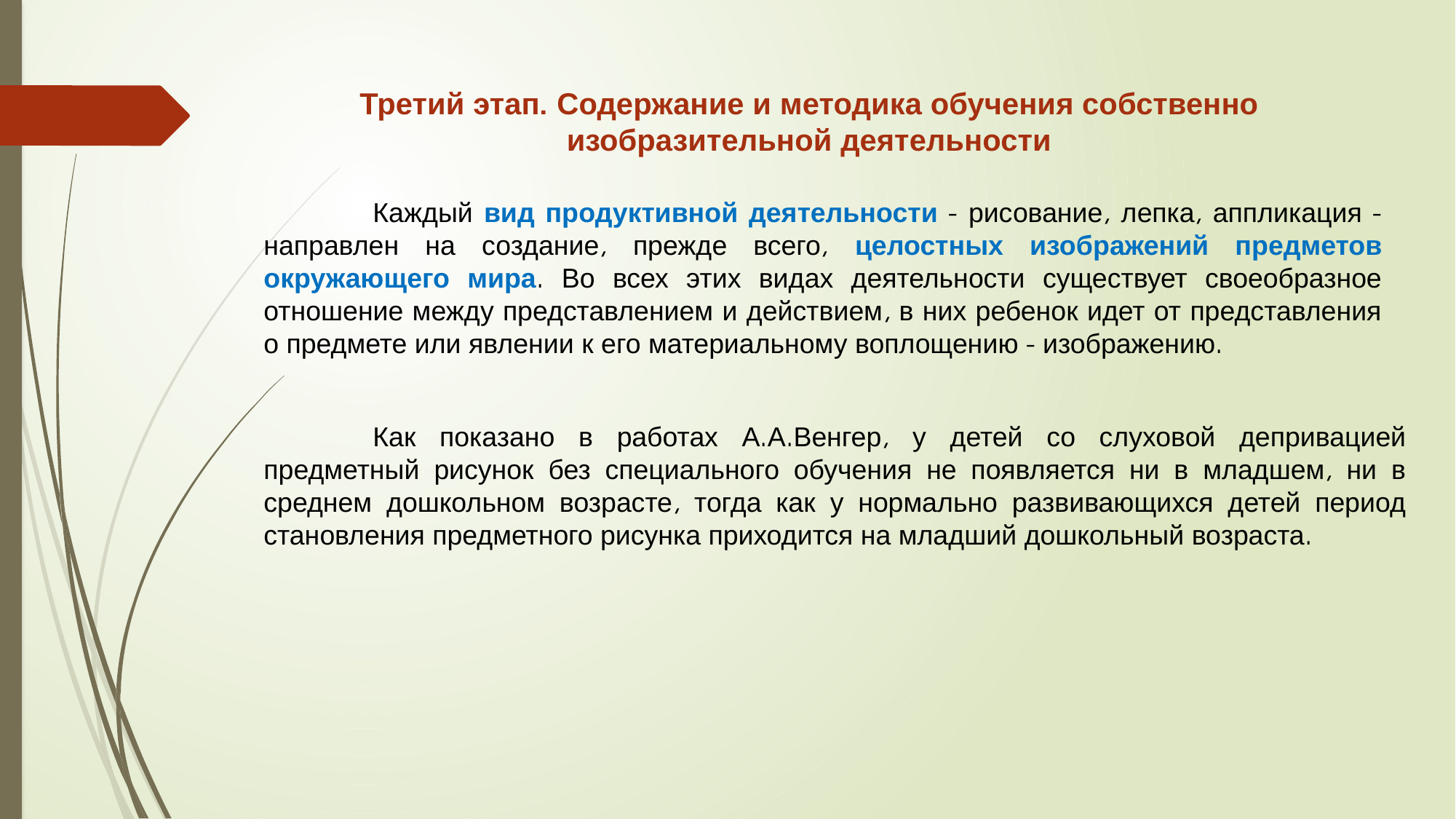

Третий этап. Содержание и методика обучения собственно изобразительной деятельности
	Каждый вид продуктивной деятельности - рисование, лепка, аппликация - направлен на создание, прежде всего, целостных изображений предметов окружающего мира. Во всех этих видах деятельности существует своеобразное отношение между представлением и действием, в них ребенок идет от представления о предмете или явлении к его материальному воплощению - изображению.
	Как показано в работах А.А.Венгер, у детей со слуховой депривацией предметный рисунок без специального обучения не появляется ни в младшем, ни в среднем дошкольном возрасте, тогда как у нормально развивающихся детей период становления предметного рисунка приходится на младший дошкольный возраста.